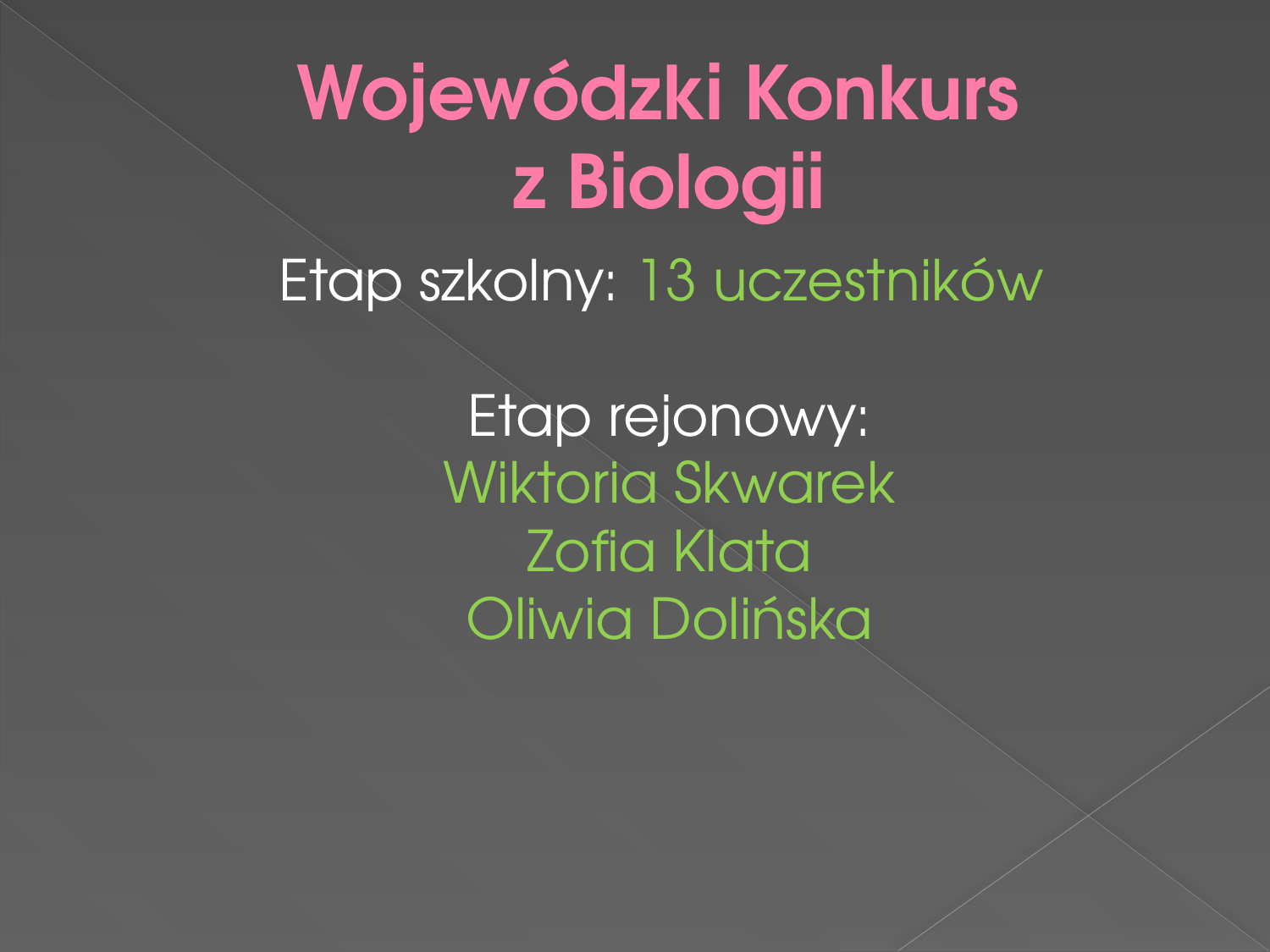

# Wojewódzki Konkurs z Biologii
Etap szkolny: 13 uczestników

Etap rejonowy:
Wiktoria Skwarek
Zofia Klata
Oliwia Dolińska